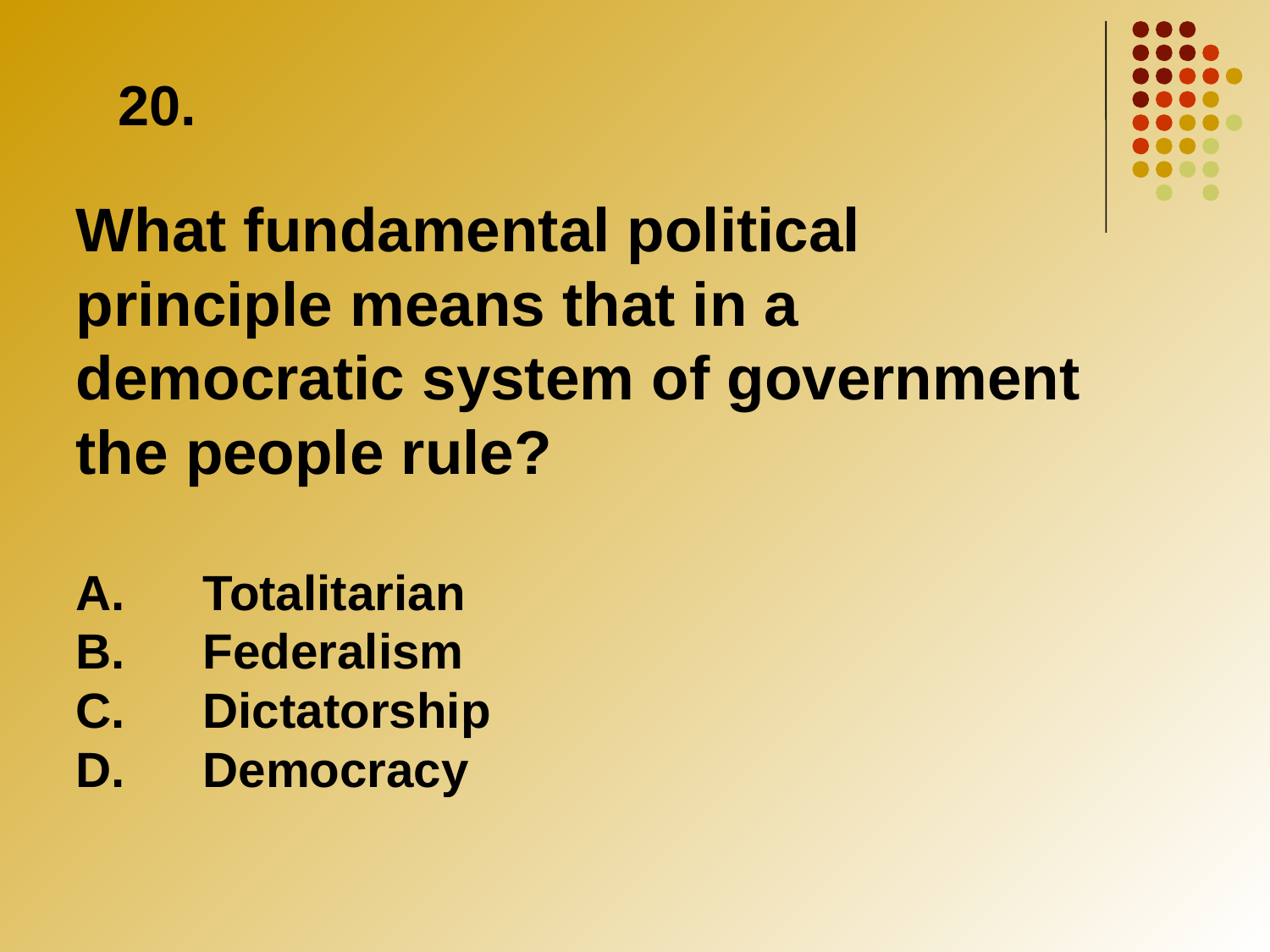

20.
What fundamental political principle means that in a democratic system of government the people rule?
A.	Totalitarian
B. 	Federalism
C.	Dictatorship
D.	Democracy